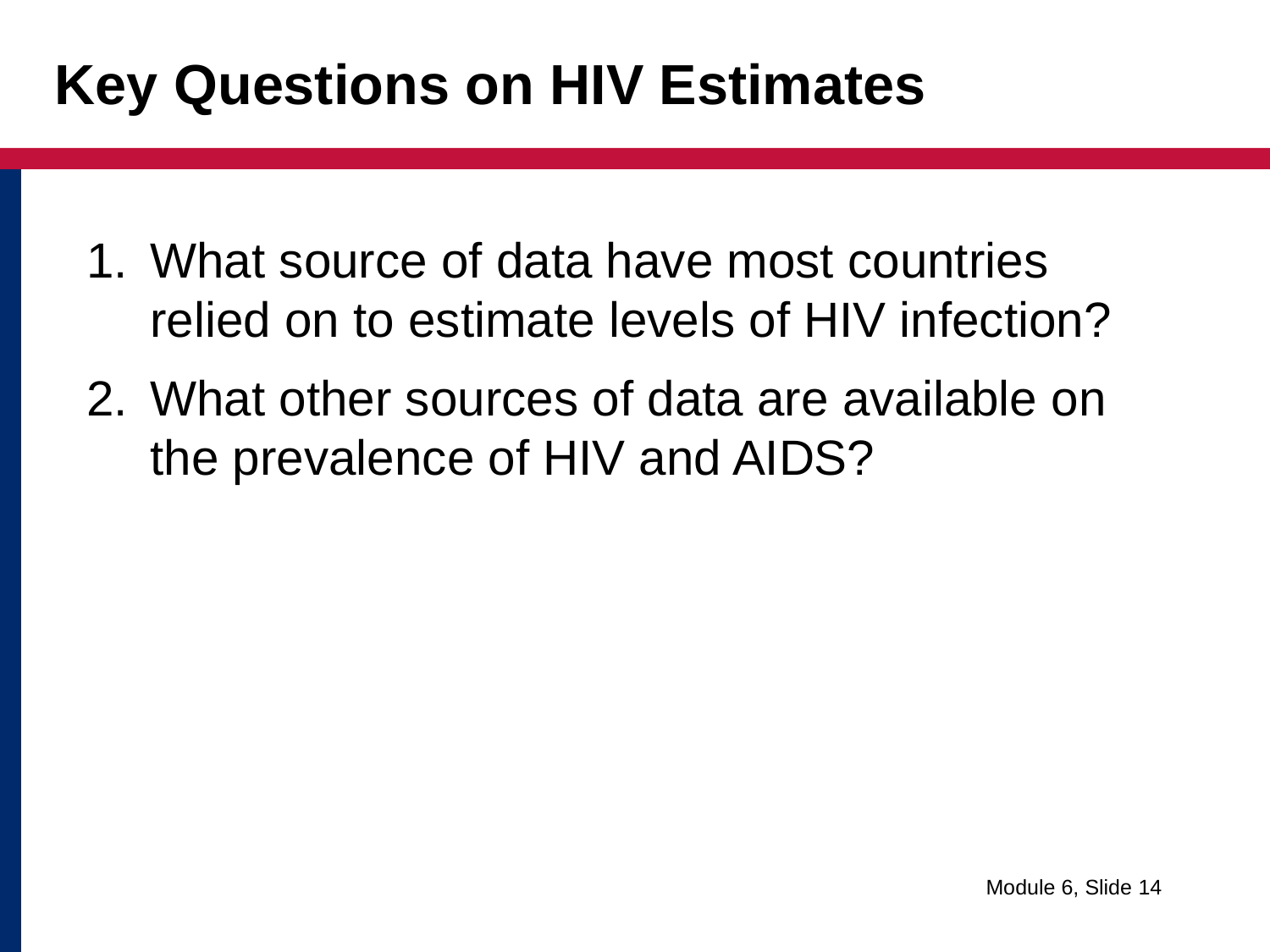

# Key Questions on HIV Estimates
What source of data have most countries relied on to estimate levels of HIV infection?
What other sources of data are available on the prevalence of HIV and AIDS?

Module 6, Slide 14